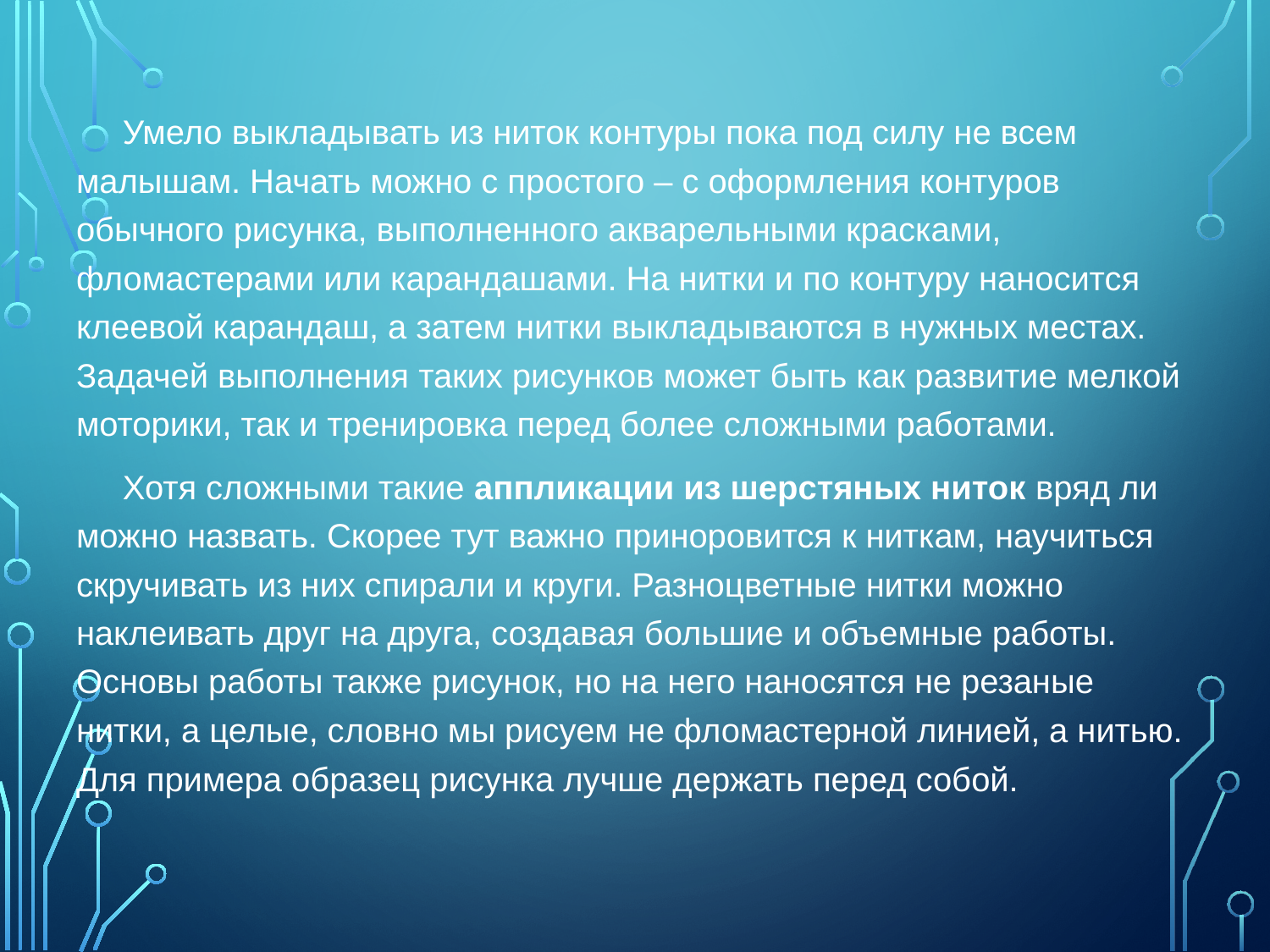

Умело выкладывать из ниток контуры пока под силу не всем малышам. Начать можно с простого – с оформления контуров обычного рисунка, выполненного акварельными красками, фломастерами или карандашами. На нитки и по контуру наносится клеевой карандаш, а затем нитки выкладываются в нужных местах. Задачей выполнения таких рисунков может быть как развитие мелкой моторики, так и тренировка перед более сложными работами.
     Хотя сложными такие аппликации из шерстяных ниток вряд ли можно назвать. Скорее тут важно приноровится к ниткам, научиться скручивать из них спирали и круги. Разноцветные нитки можно наклеивать друг на друга, создавая большие и объемные работы. Основы работы также рисунок, но на него наносятся не резаные нитки, а целые, словно мы рисуем не фломастерной линией, а нитью. Для примера образец рисунка лучше держать перед собой.